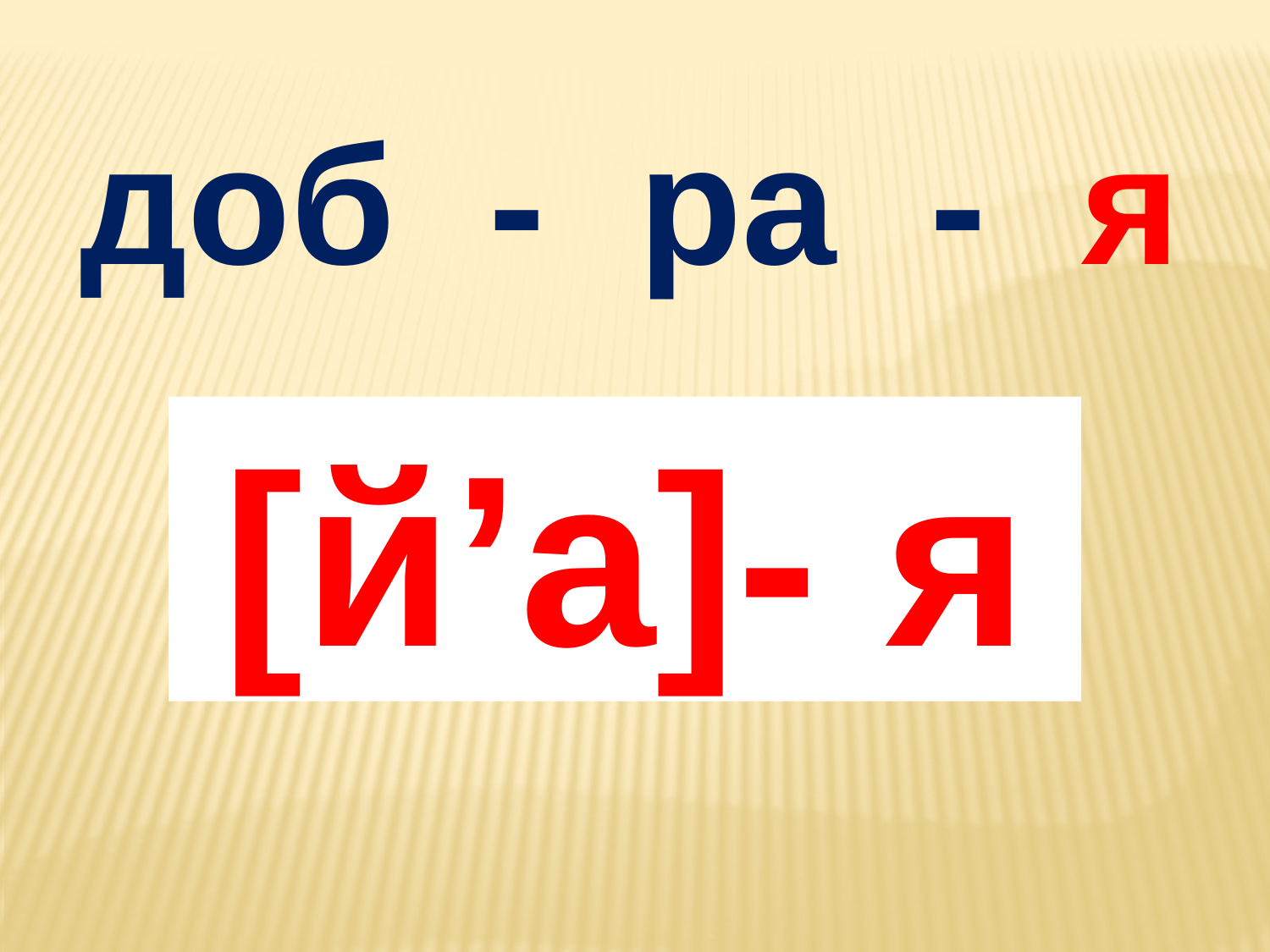

доб  -  ра  -  я
[й’а]- я